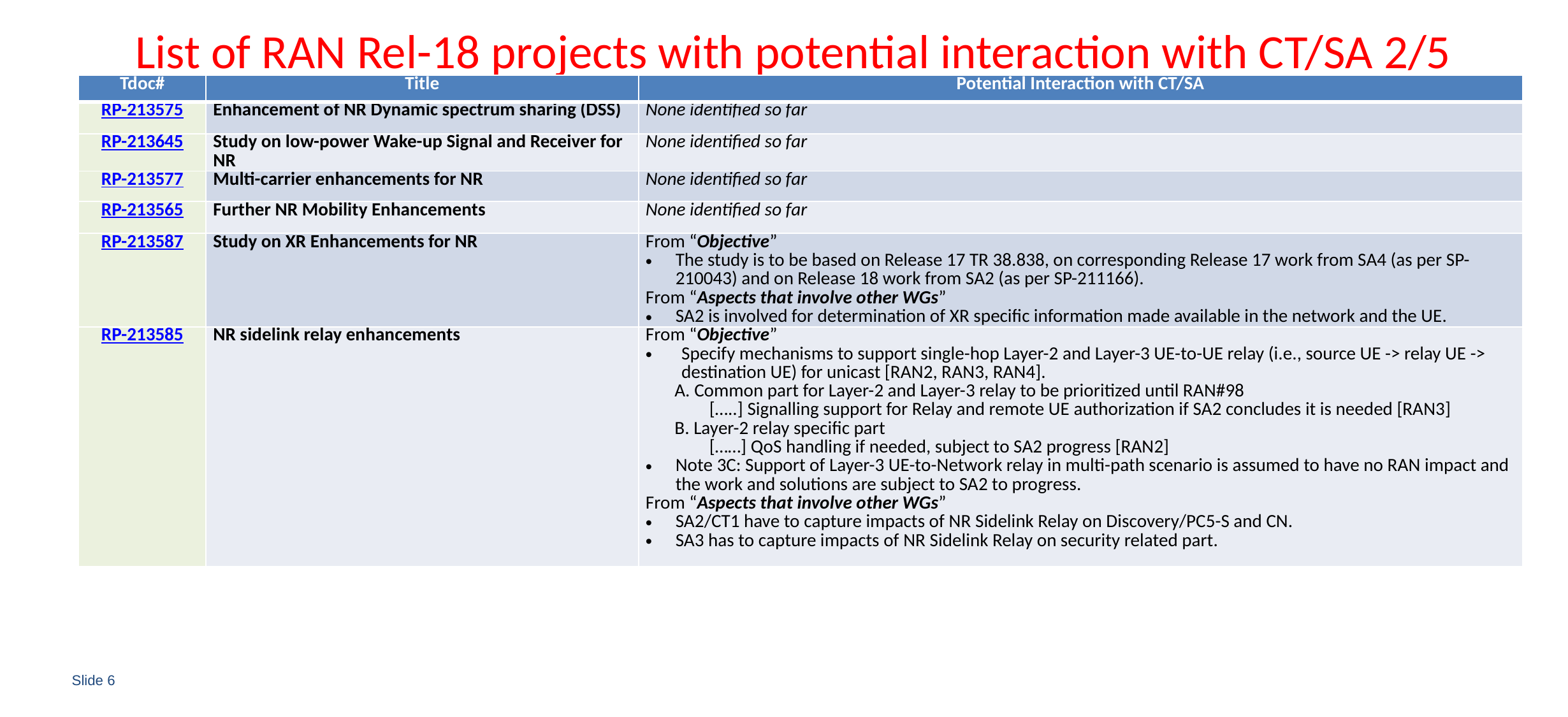

# List of RAN Rel-18 projects with potential interaction with CT/SA 2/5
| Tdoc# | Title | Potential Interaction with CT/SA |
| --- | --- | --- |
| RP-213575 | Enhancement of NR Dynamic spectrum sharing (DSS) | None identified so far |
| RP-213645 | Study on low-power Wake-up Signal and Receiver for NR | None identified so far |
| RP-213577 | Multi-carrier enhancements for NR | None identified so far |
| RP-213565 | Further NR Mobility Enhancements | None identified so far |
| RP-213587 | Study on XR Enhancements for NR | From “Objective” The study is to be based on Release 17 TR 38.838, on corresponding Release 17 work from SA4 (as per SP-210043) and on Release 18 work from SA2 (as per SP-211166). From “Aspects that involve other WGs” SA2 is involved for determination of XR specific information made available in the network and the UE. |
| RP-213585 | NR sidelink relay enhancements | From “Objective” Specify mechanisms to support single-hop Layer-2 and Layer-3 UE-to-UE relay (i.e., source UE -> relay UE -> destination UE) for unicast [RAN2, RAN3, RAN4]. A. Common part for Layer-2 and Layer-3 relay to be prioritized until RAN#98 […..] Signalling support for Relay and remote UE authorization if SA2 concludes it is needed [RAN3] B. Layer-2 relay specific part [……] QoS handling if needed, subject to SA2 progress [RAN2] Note 3C: Support of Layer-3 UE-to-Network relay in multi-path scenario is assumed to have no RAN impact and the work and solutions are subject to SA2 to progress. From “Aspects that involve other WGs” SA2/CT1 have to capture impacts of NR Sidelink Relay on Discovery/PC5-S and CN. SA3 has to capture impacts of NR Sidelink Relay on security related part. |